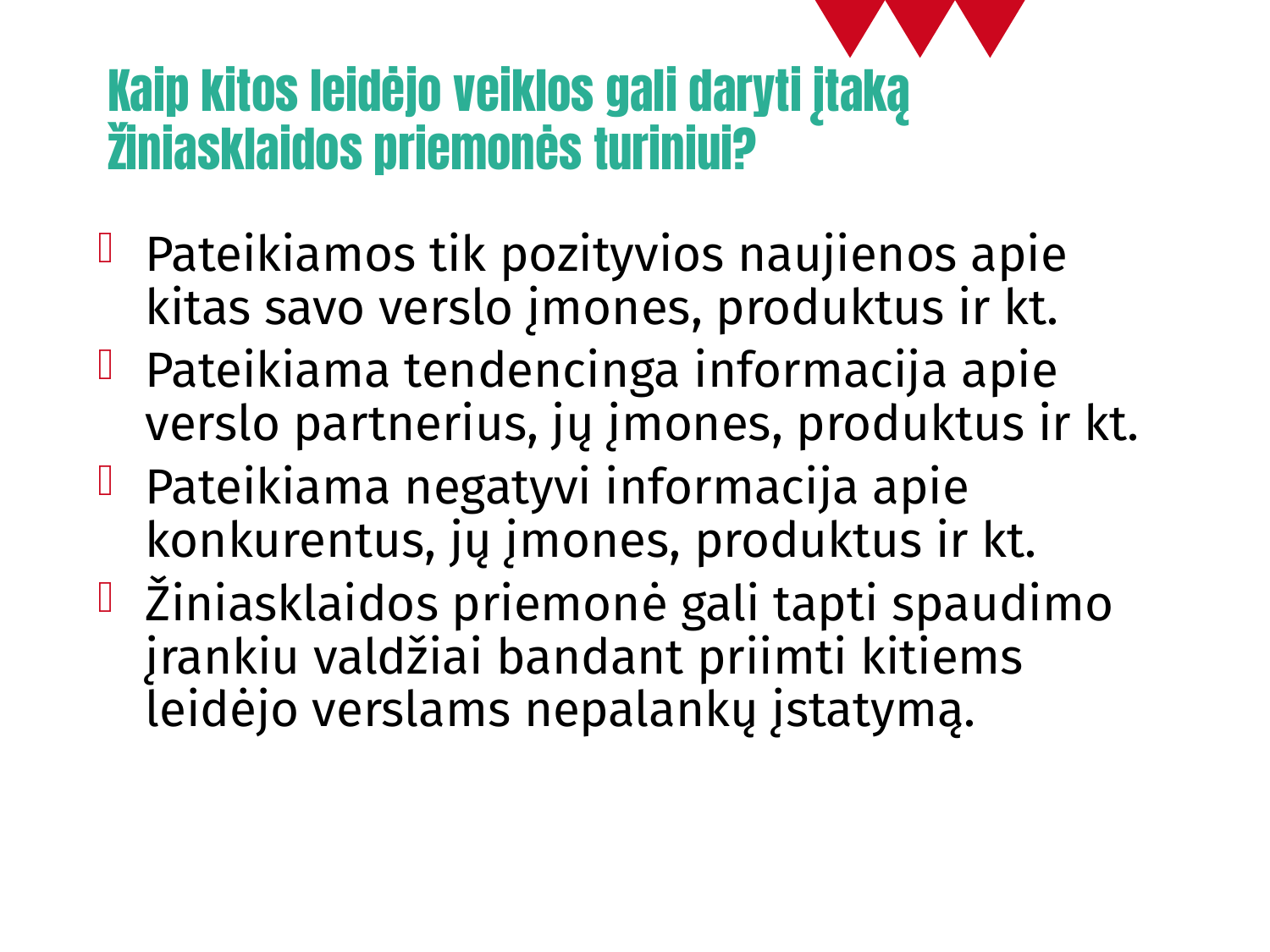

# Kaip kitos leidėjo veiklos gali daryti įtaką žiniasklaidos priemonės turiniui?
Pateikiamos tik pozityvios naujienos apie kitas savo verslo įmones, produktus ir kt.
Pateikiama tendencinga informacija apie verslo partnerius, jų įmones, produktus ir kt.
Pateikiama negatyvi informacija apie konkurentus, jų įmones, produktus ir kt.
Žiniasklaidos priemonė gali tapti spaudimo įrankiu valdžiai bandant priimti kitiems leidėjo verslams nepalankų įstatymą.